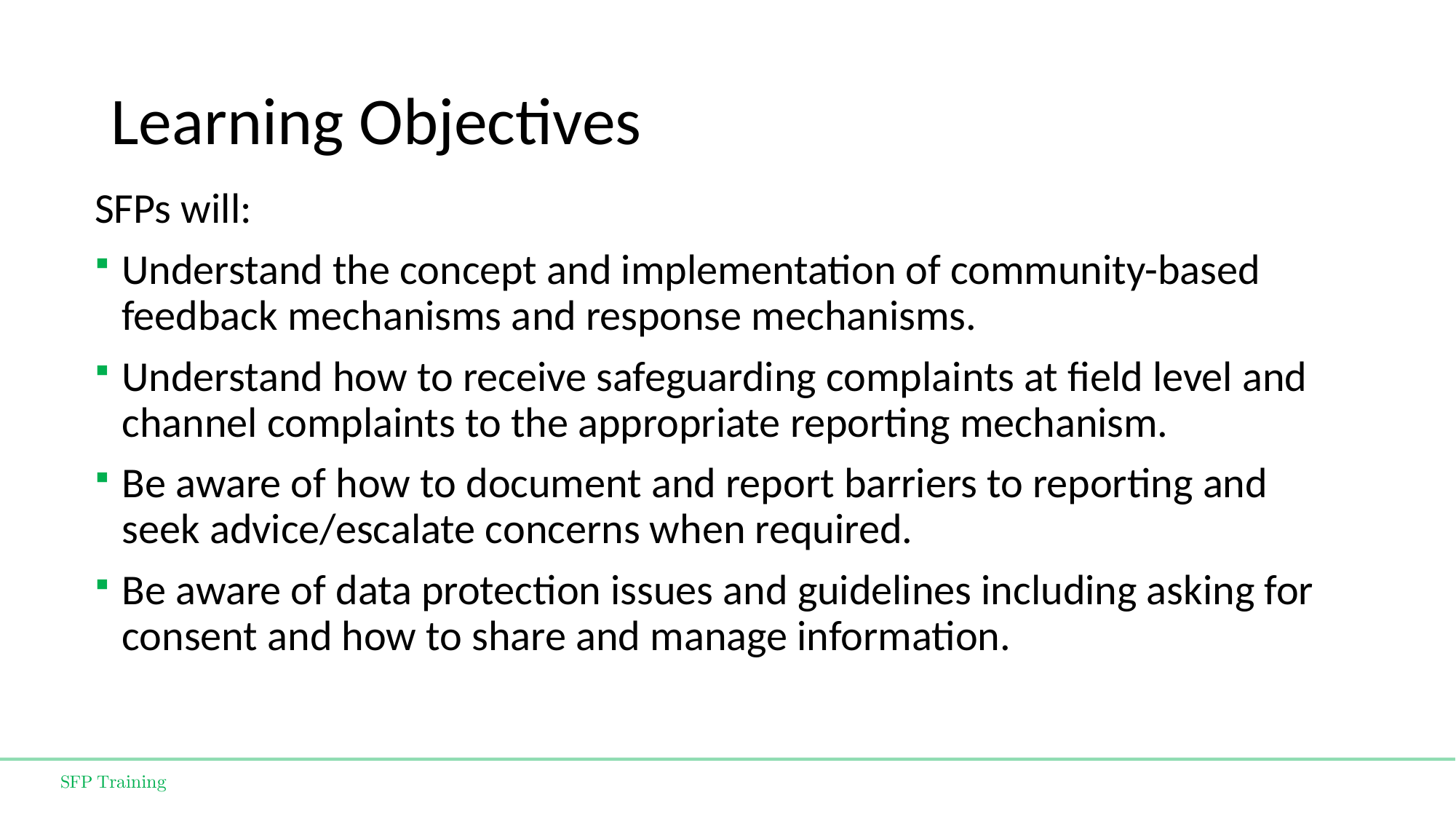

# Learning Objectives
SFPs will:
Understand the concept and implementation of community-based feedback mechanisms and response mechanisms.
Understand how to receive safeguarding complaints at field level and channel complaints to the appropriate reporting mechanism.
Be aware of how to document and report barriers to reporting and seek advice/escalate concerns when required.
Be aware of data protection issues and guidelines including asking for consent and how to share and manage information.

SFP Training